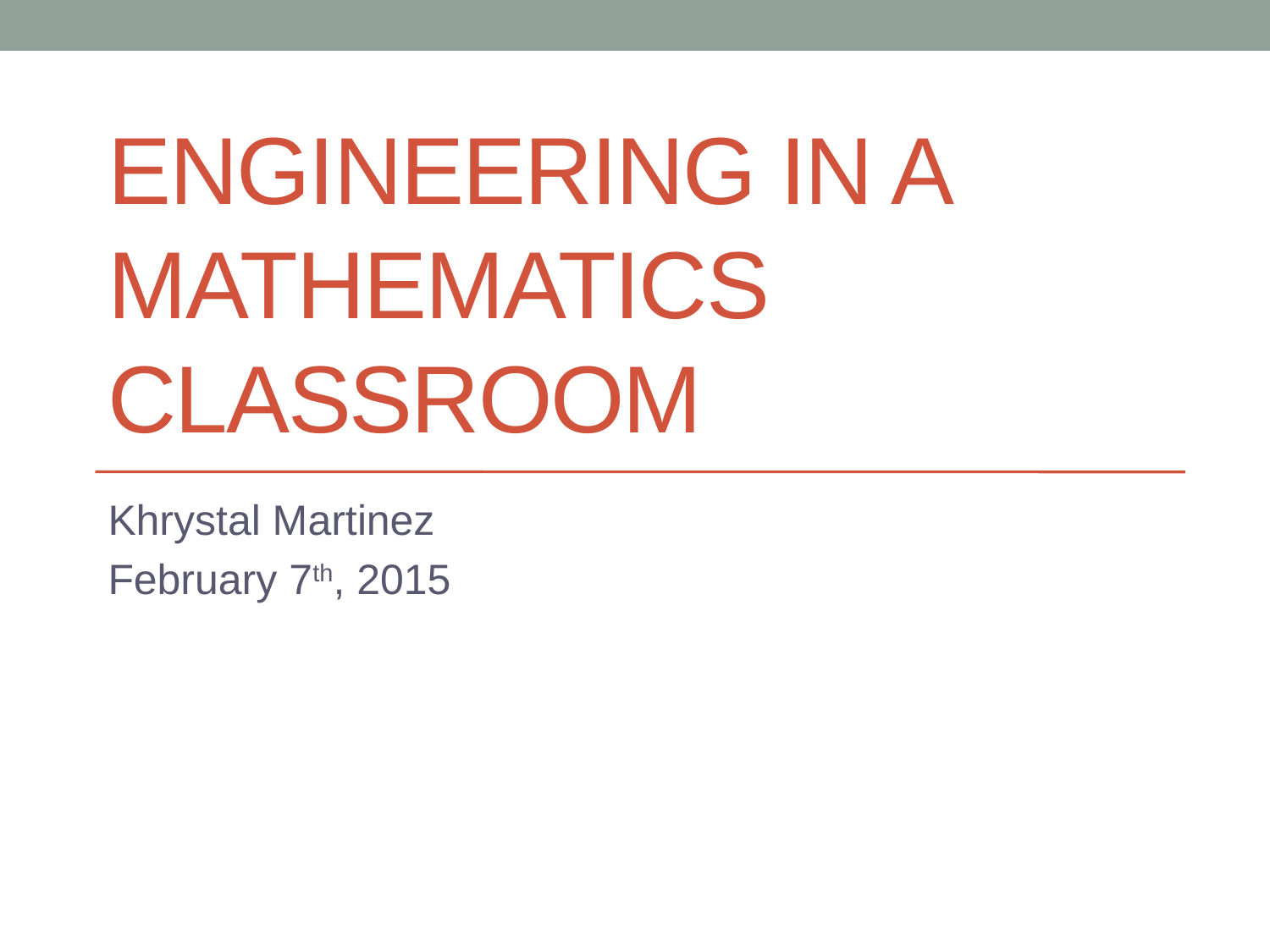

# Engineering in a Mathematics Classroom
Khrystal Martinez
February 7th, 2015